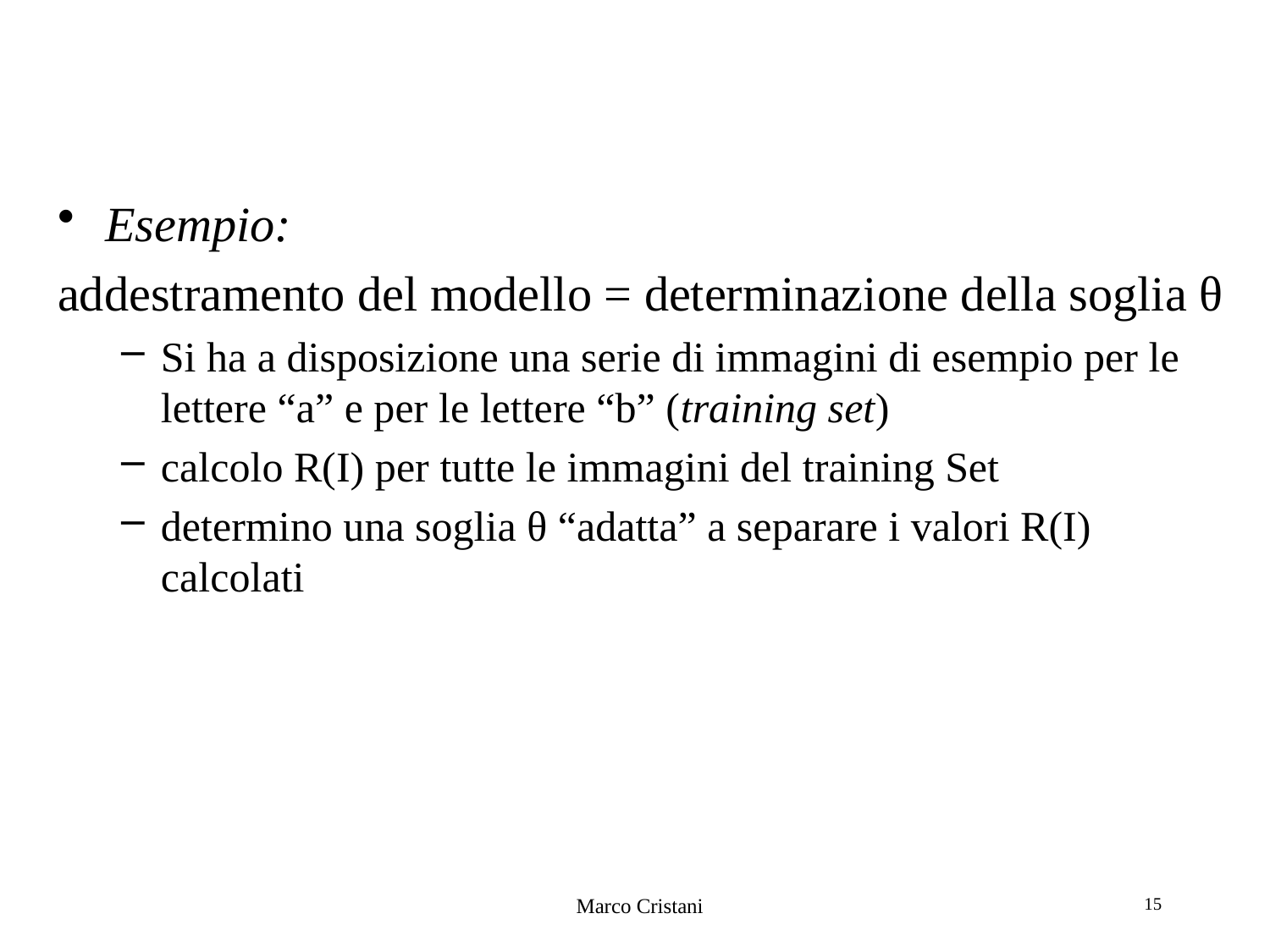

Esempio:
addestramento del modello = determinazione della soglia θ
Si ha a disposizione una serie di immagini di esempio per le lettere “a” e per le lettere “b” (training set)
calcolo R(I) per tutte le immagini del training Set
determino una soglia θ “adatta” a separare i valori R(I) calcolati
Marco Cristani
15